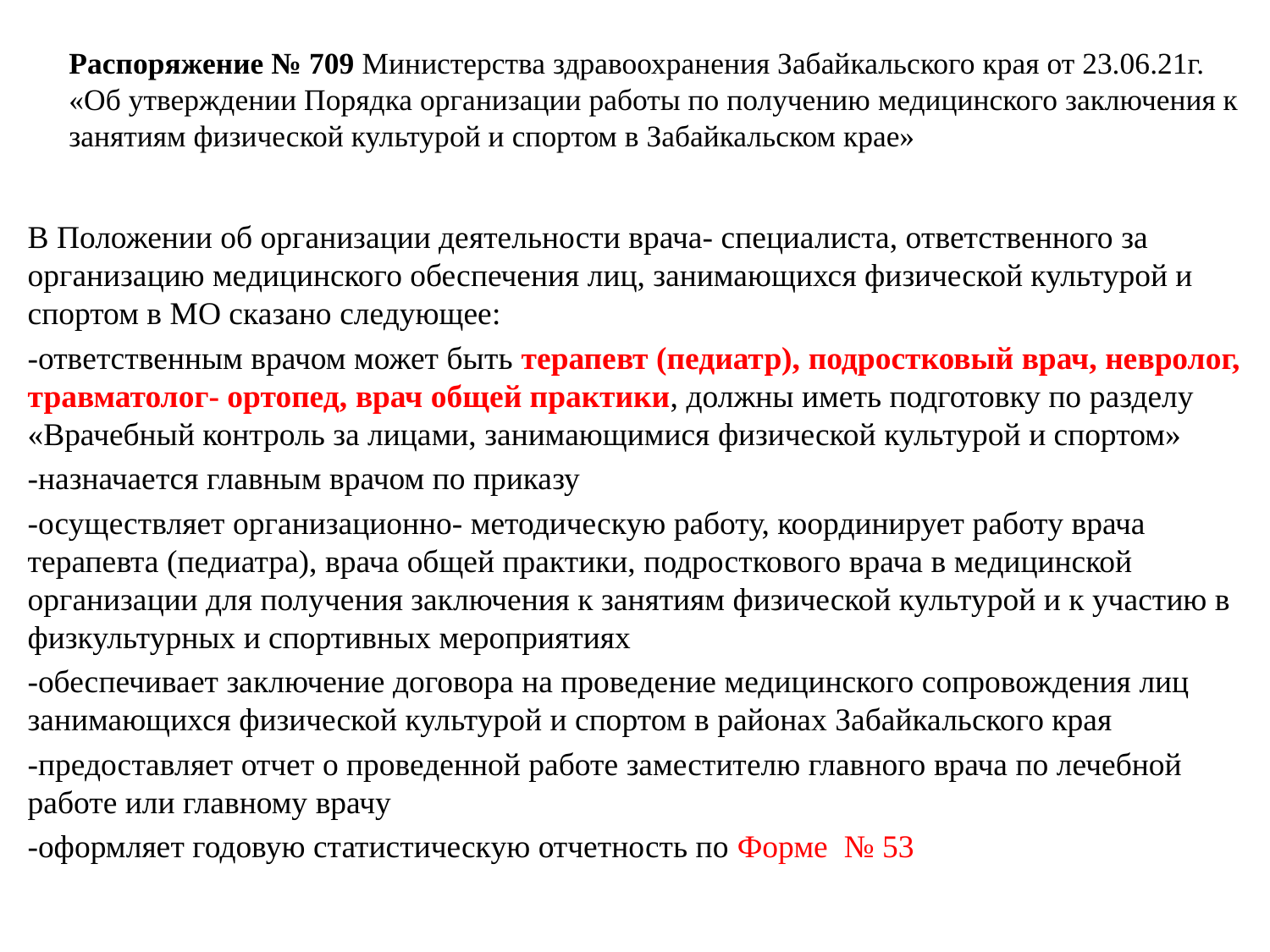

# Распоряжение № 709 Министерства здравоохранения Забайкальского края от 23.06.21г.  «Об утверждении Порядка организации работы по получению медицинского заключения к занятиям физической культурой и спортом в Забайкальском крае»

В Положении об организации деятельности врача- специалиста, ответственного за организацию медицинского обеспечения лиц, занимающихся физической культурой и спортом в МО сказано следующее:
-ответственным врачом может быть терапевт (педиатр), подростковый врач, невролог, травматолог- ортопед, врач общей практики, должны иметь подготовку по разделу «Врачебный контроль за лицами, занимающимися физической культурой и спортом»
-назначается главным врачом по приказу
-осуществляет организационно- методическую работу, координирует работу врача терапевта (педиатра), врача общей практики, подросткового врача в медицинской организации для получения заключения к занятиям физической культурой и к участию в физкультурных и спортивных мероприятиях
-обеспечивает заключение договора на проведение медицинского сопровождения лиц занимающихся физической культурой и спортом в районах Забайкальского края
-предоставляет отчет о проведенной работе заместителю главного врача по лечебной работе или главному врачу
-оформляет годовую статистическую отчетность по Форме  № 53